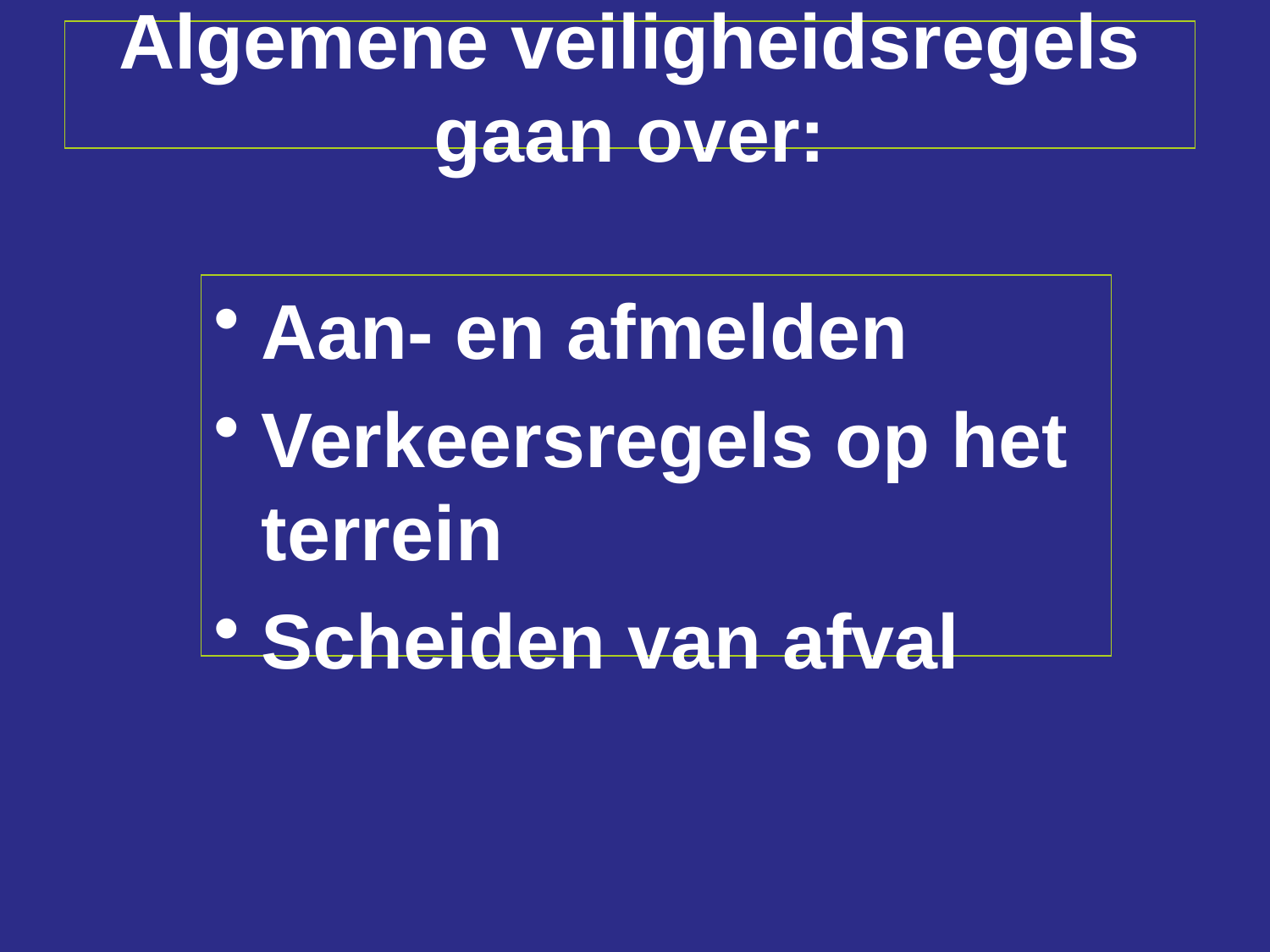

# Algemene veiligheidsregels gaan over:
Aan- en afmelden
Verkeersregels op het terrein
Scheiden van afval